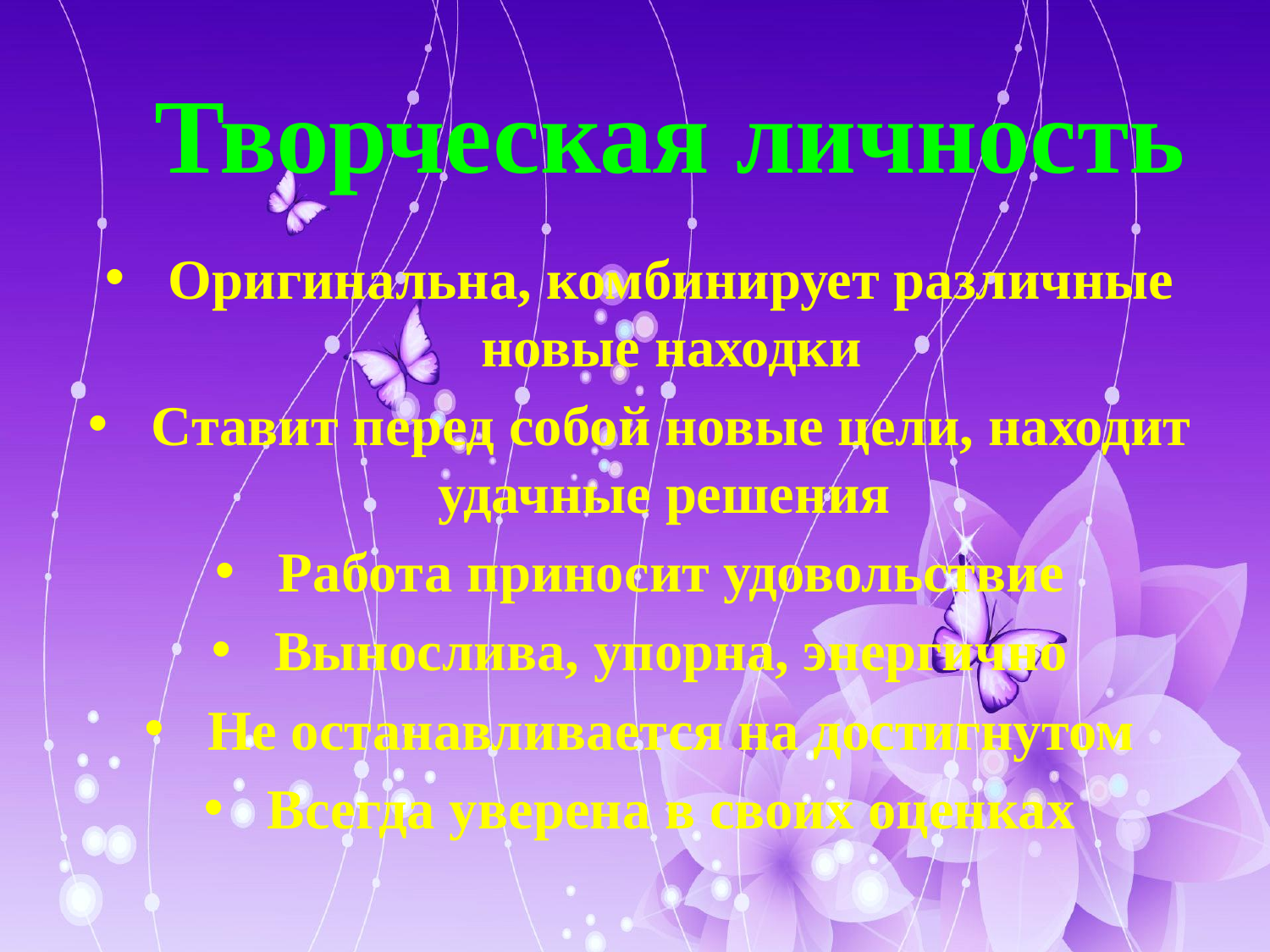

# Творческая личность
Оригинальна, комбинирует различные новые находки
Ставит перед собой новые цели, находит удачные решения
Работа приносит удовольствие
Вынослива, упорна, энергично
Не останавливается на достигнутом
Всегда уверена в своих оценках